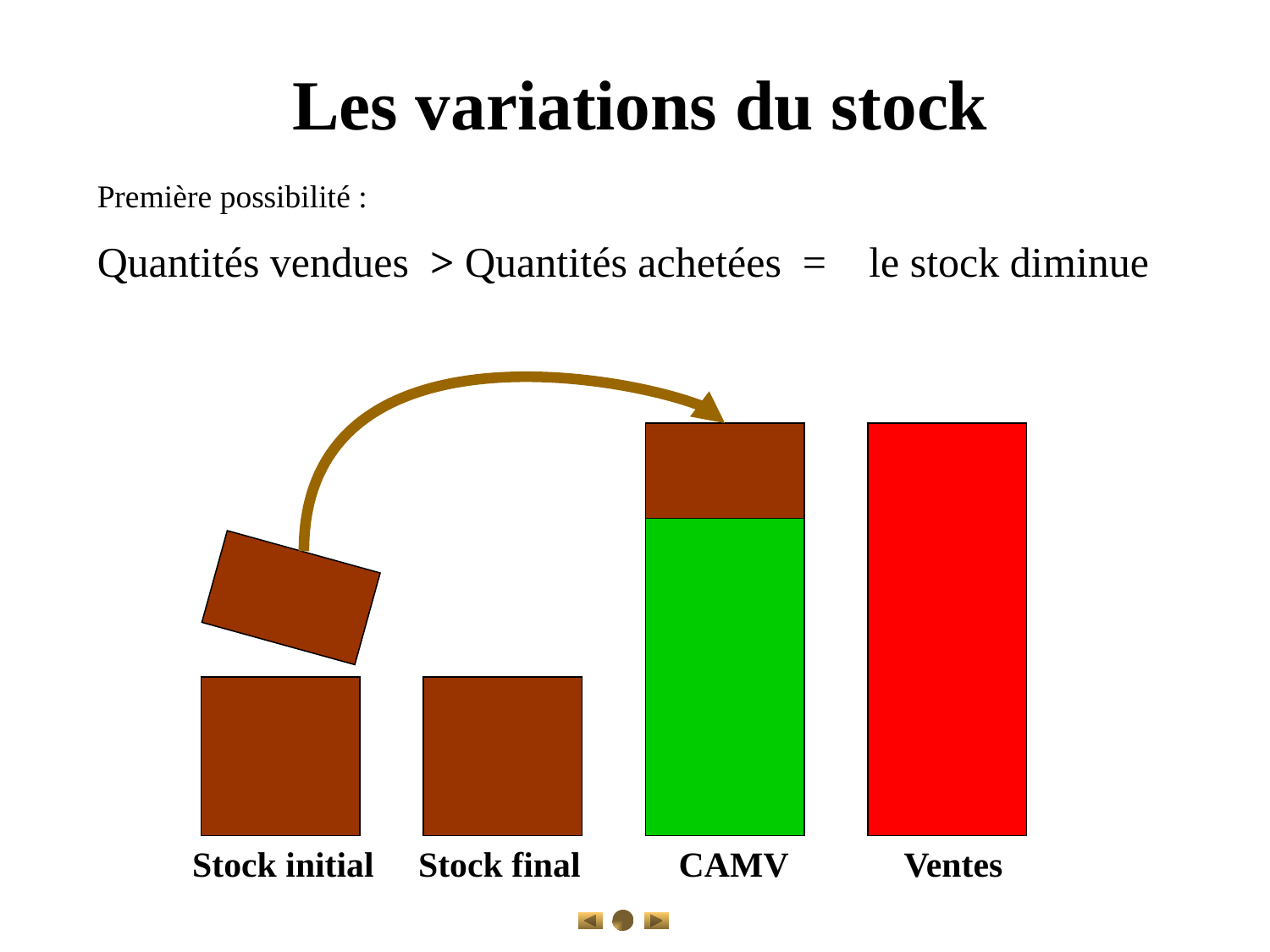

Les variations du stock
Première possibilité :
Quantités vendues  > Quantités achetées  =    le stock diminue

Stock initial     Stock final           CAMV             Ventes